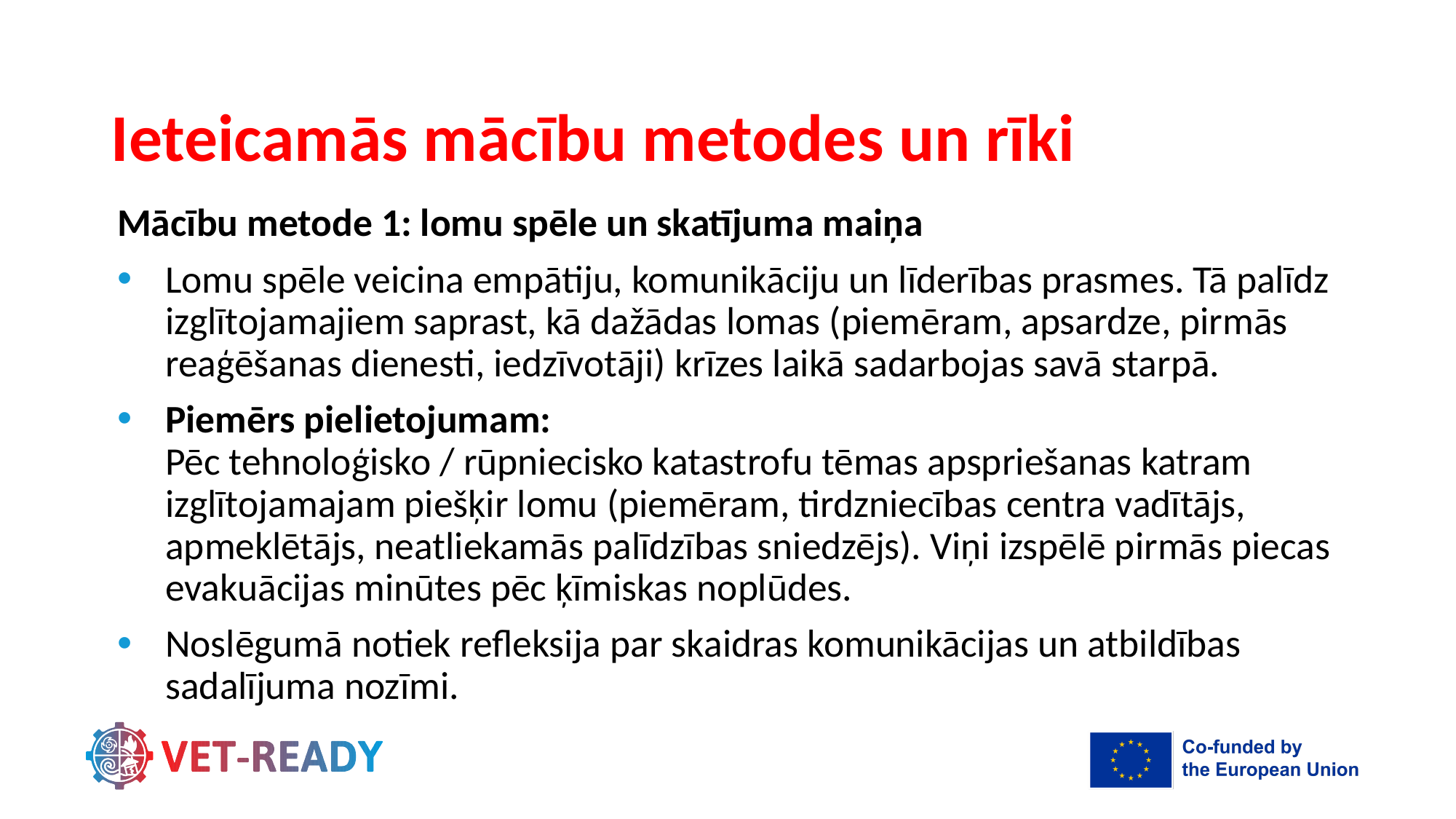

# Ieteicamās mācību metodes un rīki
Mācību metode 1: lomu spēle un skatījuma maiņa
Lomu spēle veicina empātiju, komunikāciju un līderības prasmes. Tā palīdz izglītojamajiem saprast, kā dažādas lomas (piemēram, apsardze, pirmās reaģēšanas dienesti, iedzīvotāji) krīzes laikā sadarbojas savā starpā.
Piemērs pielietojumam:
Pēc tehnoloģisko / rūpniecisko katastrofu tēmas apspriešanas katram izglītojamajam piešķir lomu (piemēram, tirdzniecības centra vadītājs, apmeklētājs, neatliekamās palīdzības sniedzējs). Viņi izspēlē pirmās piecas evakuācijas minūtes pēc ķīmiskas noplūdes.
Noslēgumā notiek refleksija par skaidras komunikācijas un atbildības sadalījuma nozīmi.